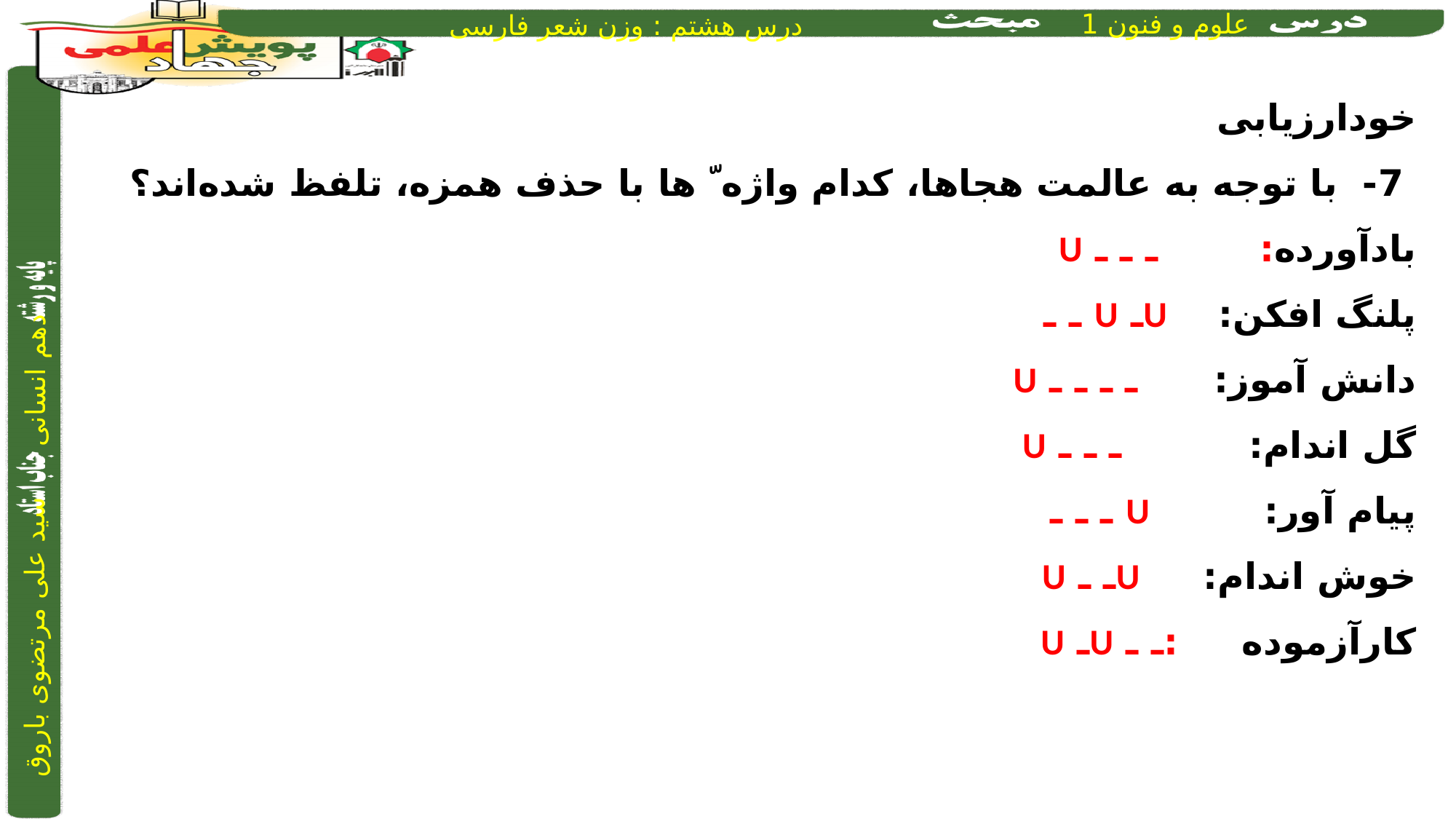

خودارزیابی
 7-  با توجه به عالمت هجاها، کدام واژه ّ ها با حذف همزه، تلفظ شده‌اند؟
بادآورده:     	   ـ ـ ـ U
پلنگ افکن:  	  Uـ U ـ ـ
دانش آموز:    	  ـ ـ ـ ـ U
گل اندام:        	  ـ ـ ـ U
پیام آور:         	U ـ ـ ـ
خوش اندام:    	 Uـ ـ U
کارآزموده    	 :ـ ـ Uـ U